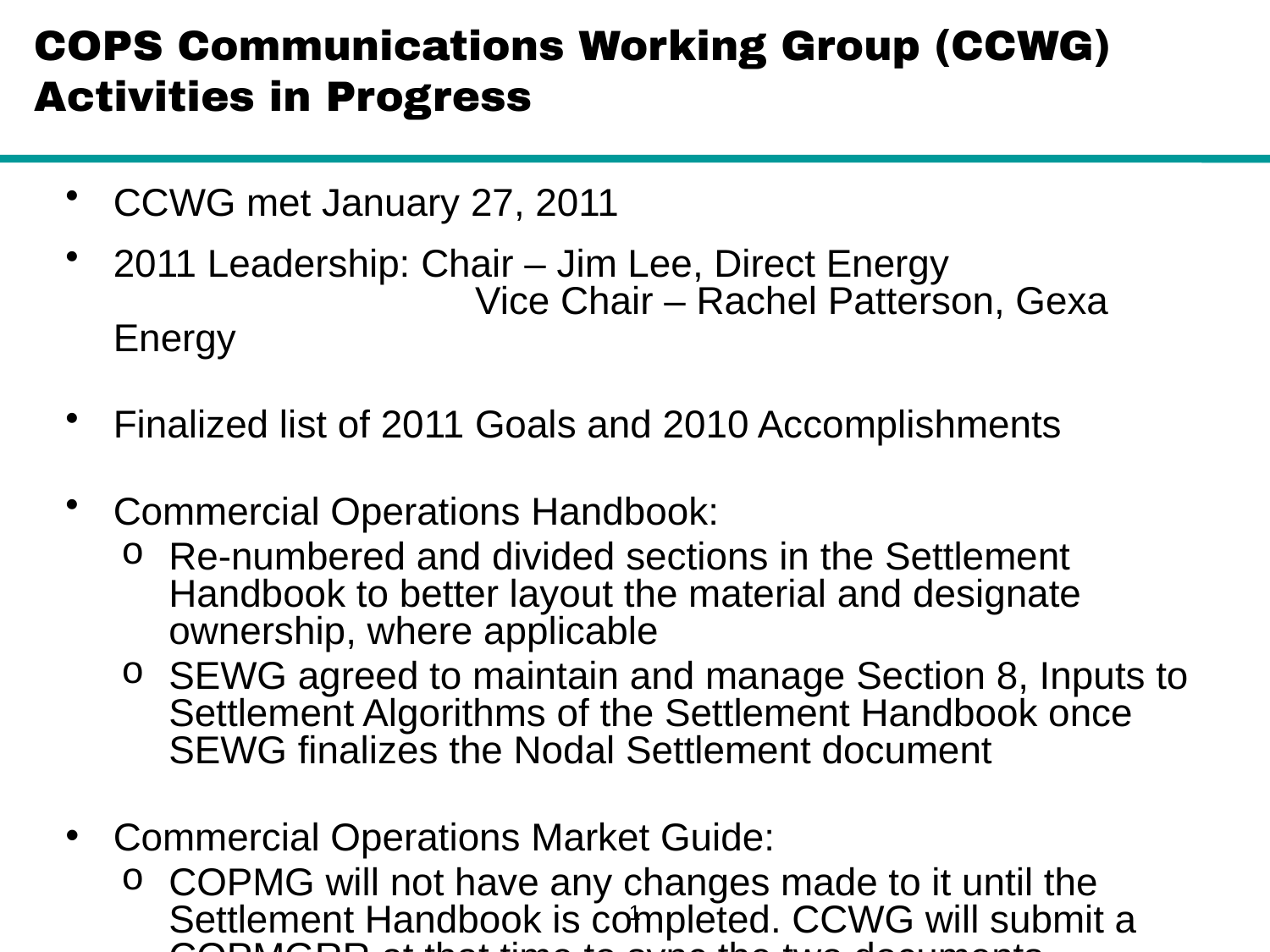

COPS Communications Working Group (CCWG) Activities in Progress
CCWG met January 27, 2011

2011 Leadership: Chair – Jim Lee, Direct Energy
		          Vice Chair – Rachel Patterson, Gexa Energy

Finalized list of 2011 Goals and 2010 Accomplishments

Commercial Operations Handbook:
Re-numbered and divided sections in the Settlement Handbook to better layout the material and designate ownership, where applicable
SEWG agreed to maintain and manage Section 8, Inputs to Settlement Algorithms of the Settlement Handbook once SEWG finalizes the Nodal Settlement document

Commercial Operations Market Guide:
COPMG will not have any changes made to it until the Settlement Handbook is completed. CCWG will submit a COPMGRR at that time to sync the two documents.

1